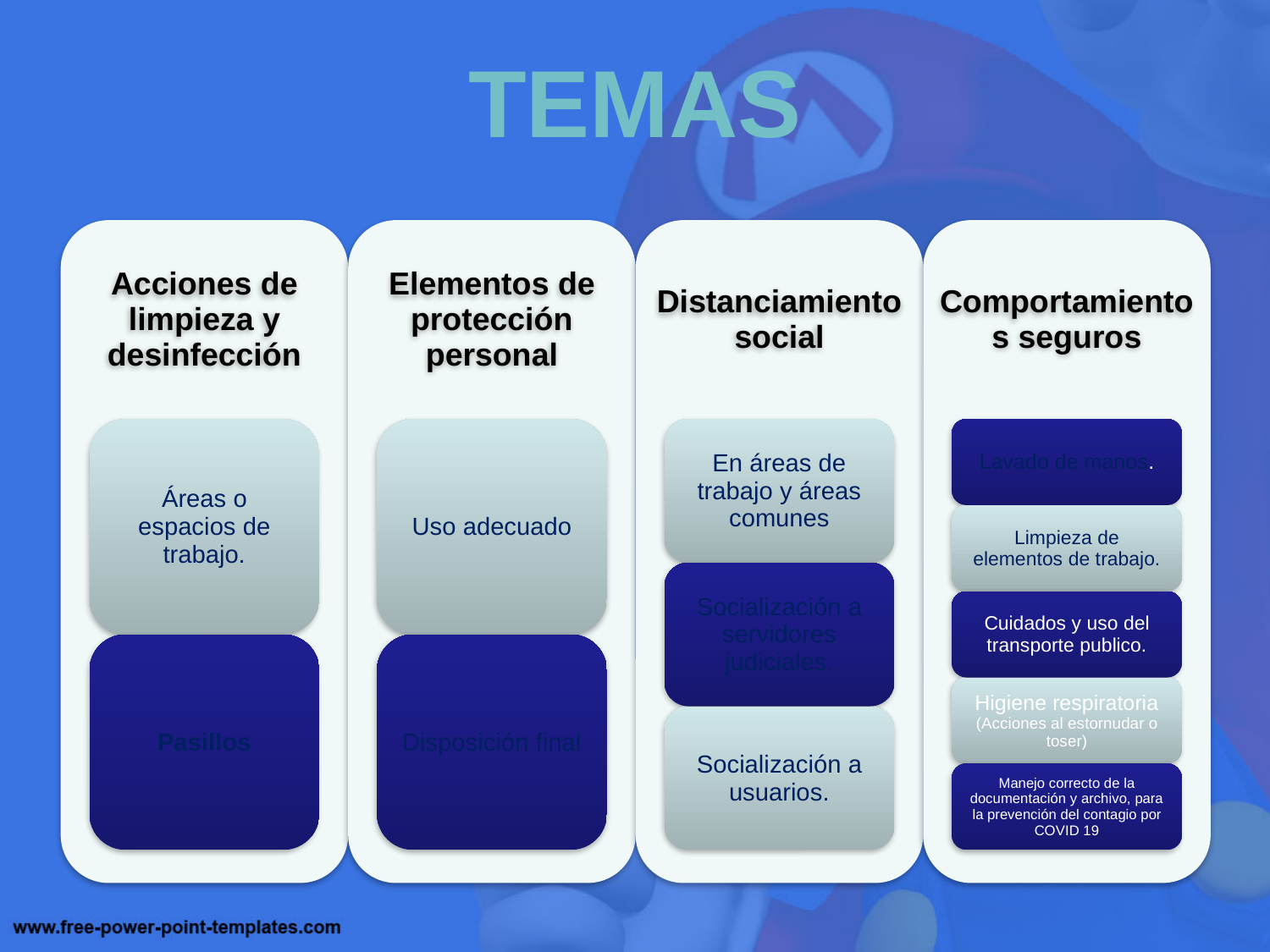

TEMAS
Acciones de limpieza y desinfección
Áreas o espacios de trabajo.
Pasillos
Elementos de protección personal
Uso adecuado
Disposición final
Distanciamiento social
En áreas de trabajo y áreas comunes
Socialización a servidores judiciales.
Socialización a usuarios.
Comportamientos seguros
Lavado de manos.
Limpieza de elementos de trabajo.
Cuidados y uso del transporte publico.
Higiene respiratoria
(Acciones al estornudar o toser)
Manejo correcto de la documentación y archivo, para la prevención del contagio por COVID 19